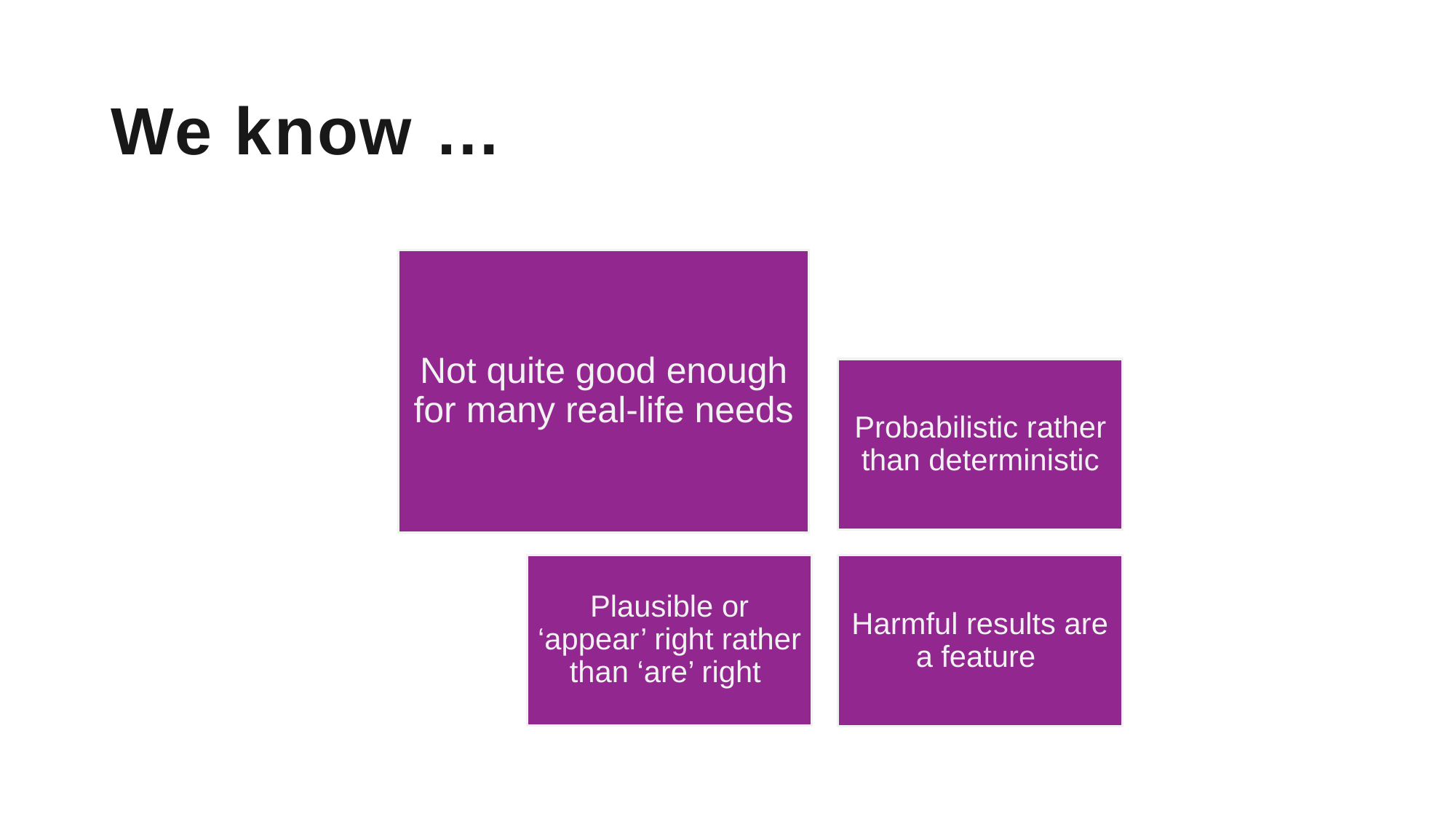

# We know …
Not quite good enough for many real-life needs
Probabilistic rather than deterministic
Plausible or ‘appear’ right rather than ‘are’ right
Harmful results are a feature